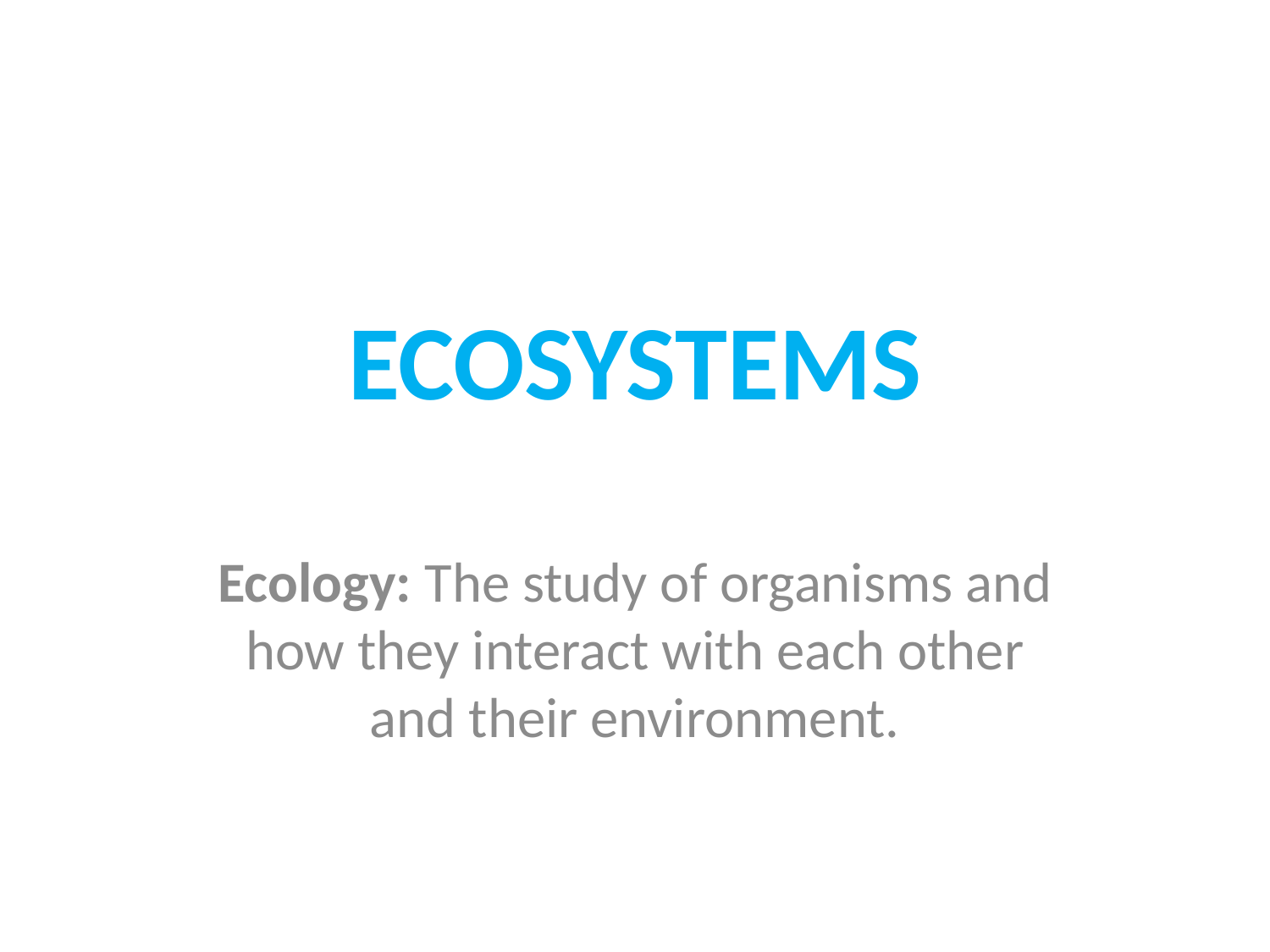

# ECOSYSTEMS
Ecology: The study of organisms and how they interact with each other and their environment.